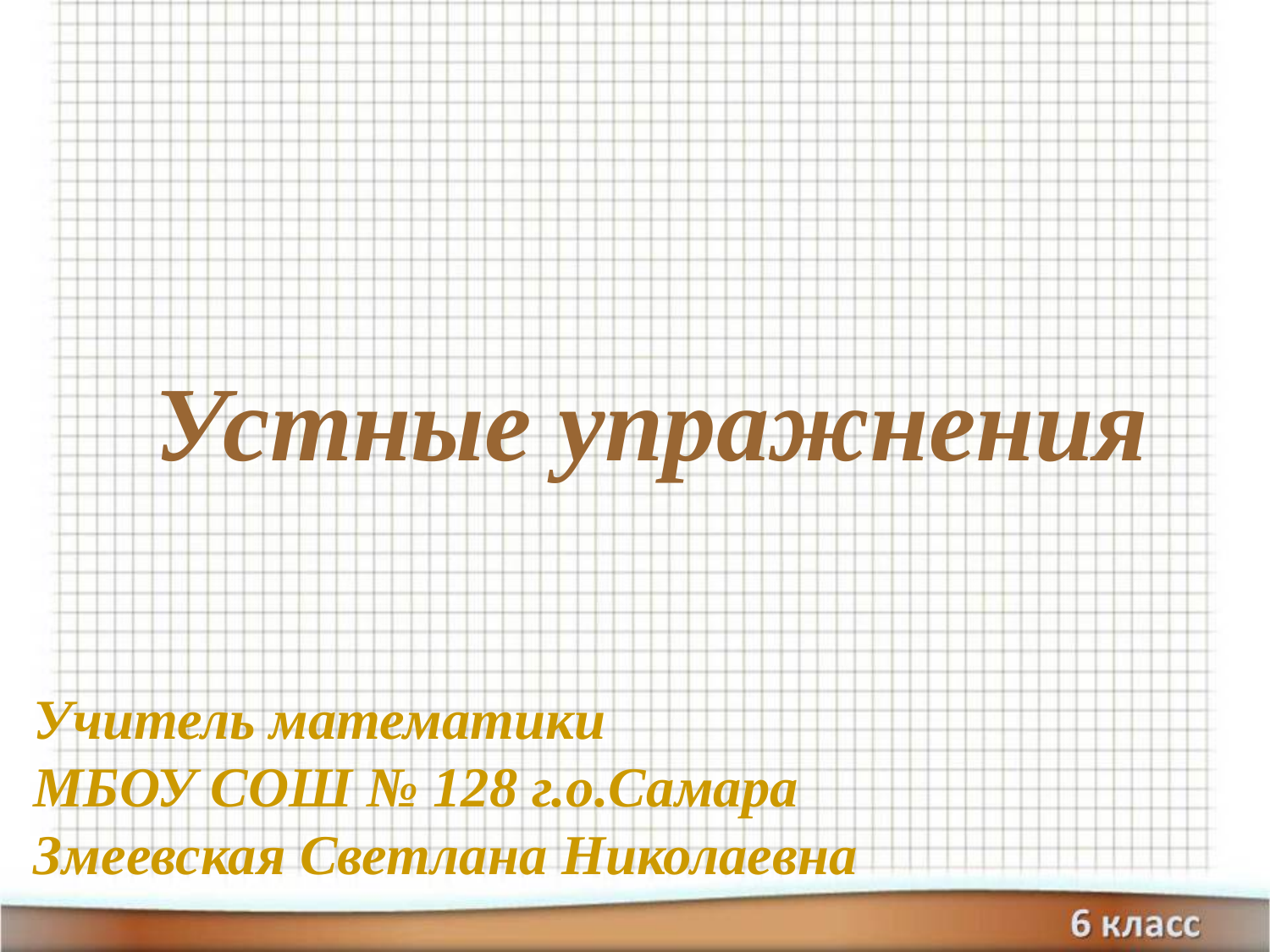

Устные упражнения
Учитель математики
МБОУ СОШ № 128 г.о.Самара
Змеевская Светлана Николаевна